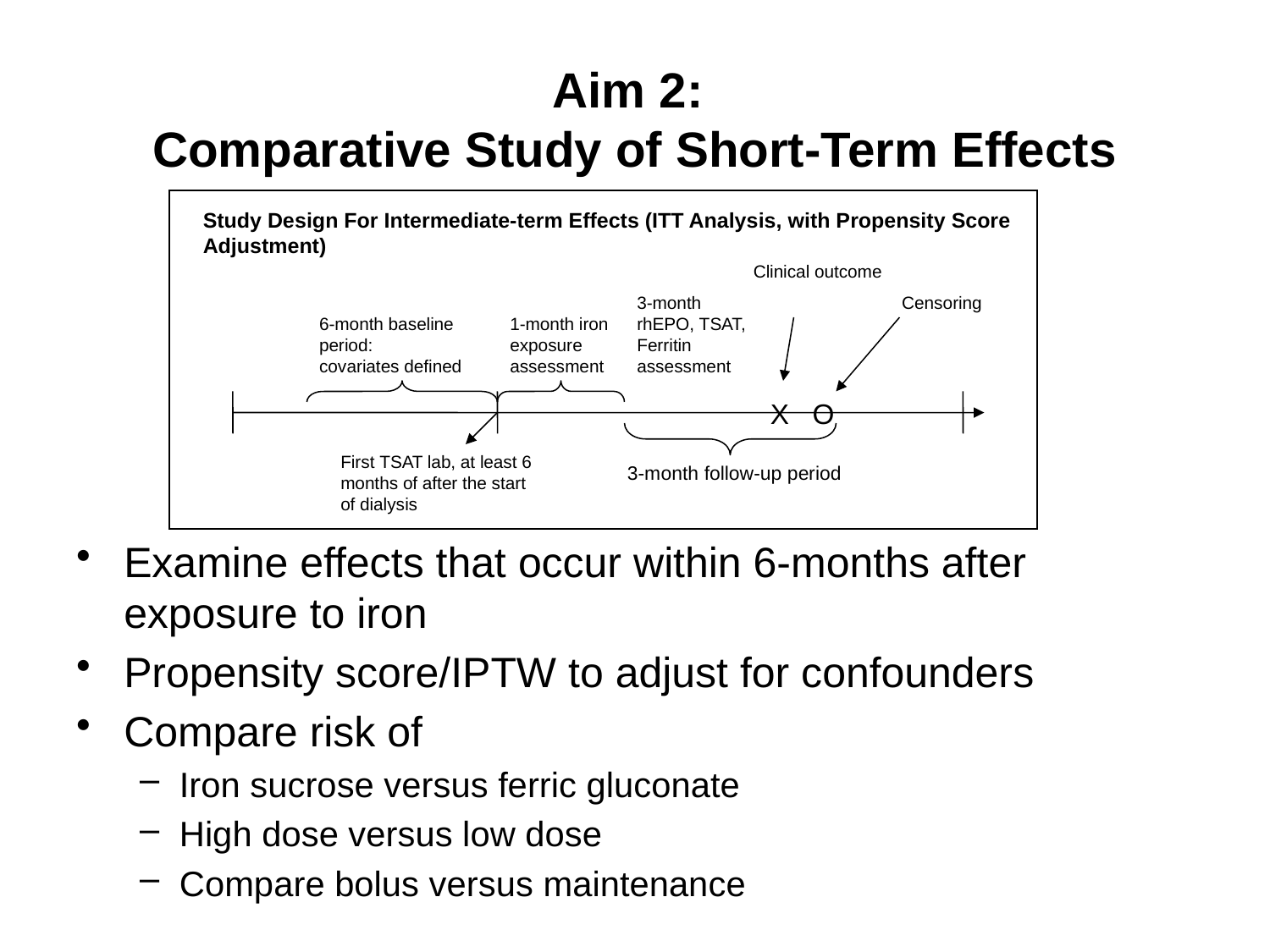

# Aim 2: Comparative Study of Short-Term Effects

Study Design For Intermediate-term Effects (ITT Analysis, with Propensity Score Adjustment)

Clinical outcome
3-month
rhEPO, TSAT,
Ferritin
assessment
Censoring

6-month baseline period:
covariates defined
1-month iron exposure
assessment

         X   O

First TSAT lab, at least 6 months of after the start of dialysis
3-month follow-up period
Examine effects that occur within 6-months after exposure to iron
Propensity score/IPTW to adjust for confounders
Compare risk of
Iron sucrose versus ferric gluconate
High dose versus low dose
Compare bolus versus maintenance